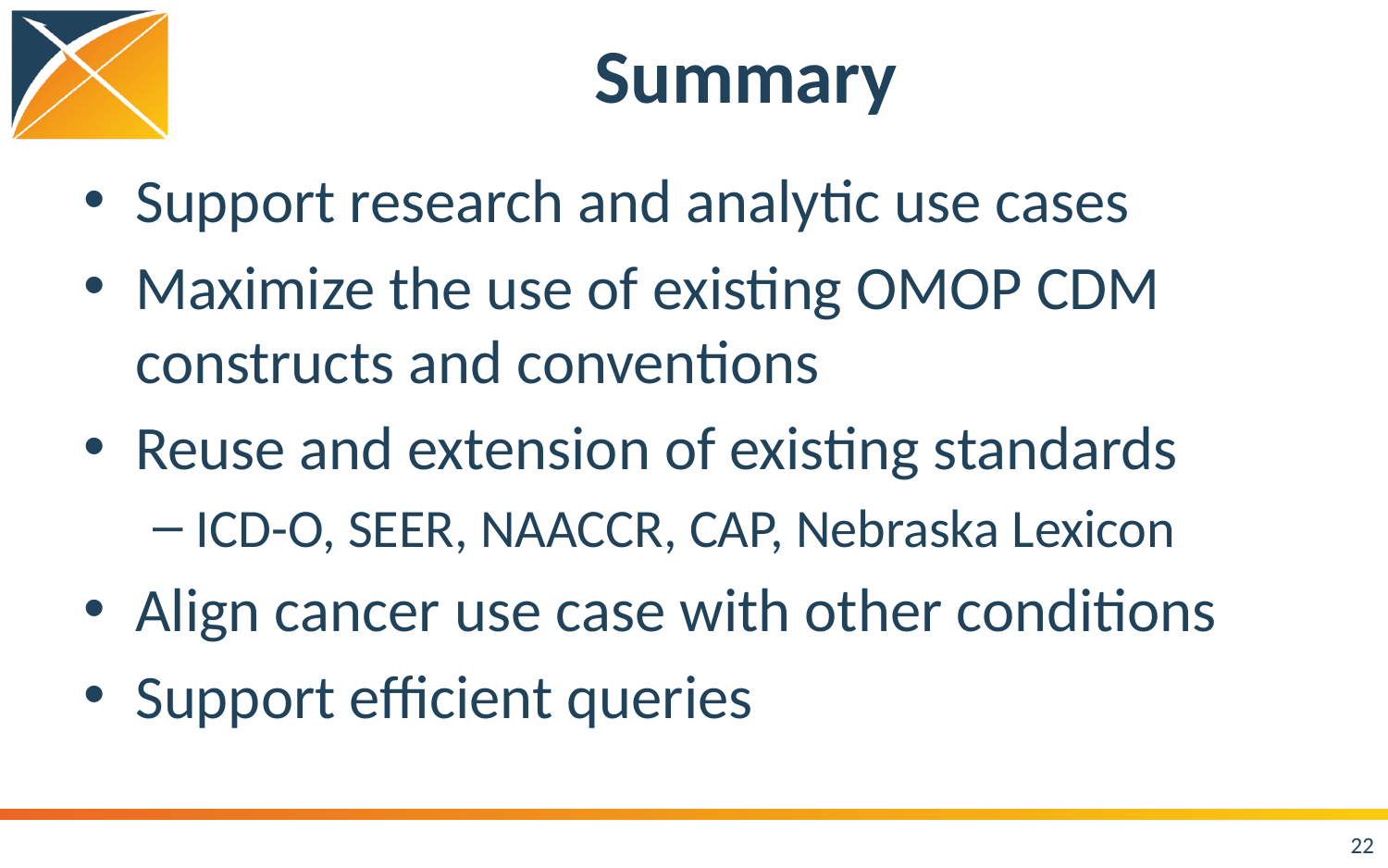

# Summary
Support research and analytic use cases
Maximize the use of existing OMOP CDM constructs and conventions
Reuse and extension of existing standards
ICD-O, SEER, NAACCR, CAP, Nebraska Lexicon
Align cancer use case with other conditions
Support efficient queries

22